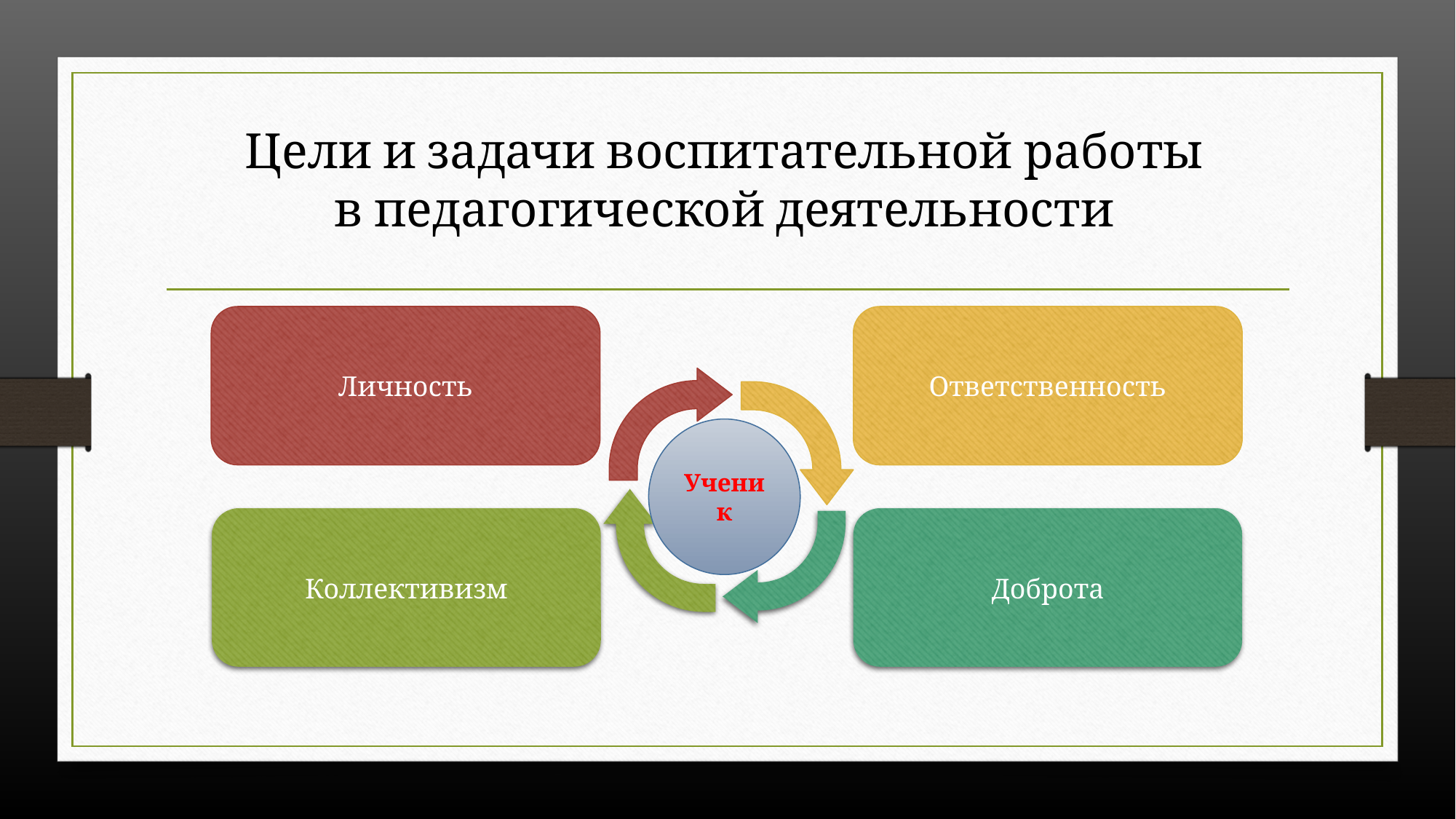

# Цели и задачи воспитательной работы в педагогической деятельности
Ответственность
Личность

Ученик

Коллективизм
Доброта